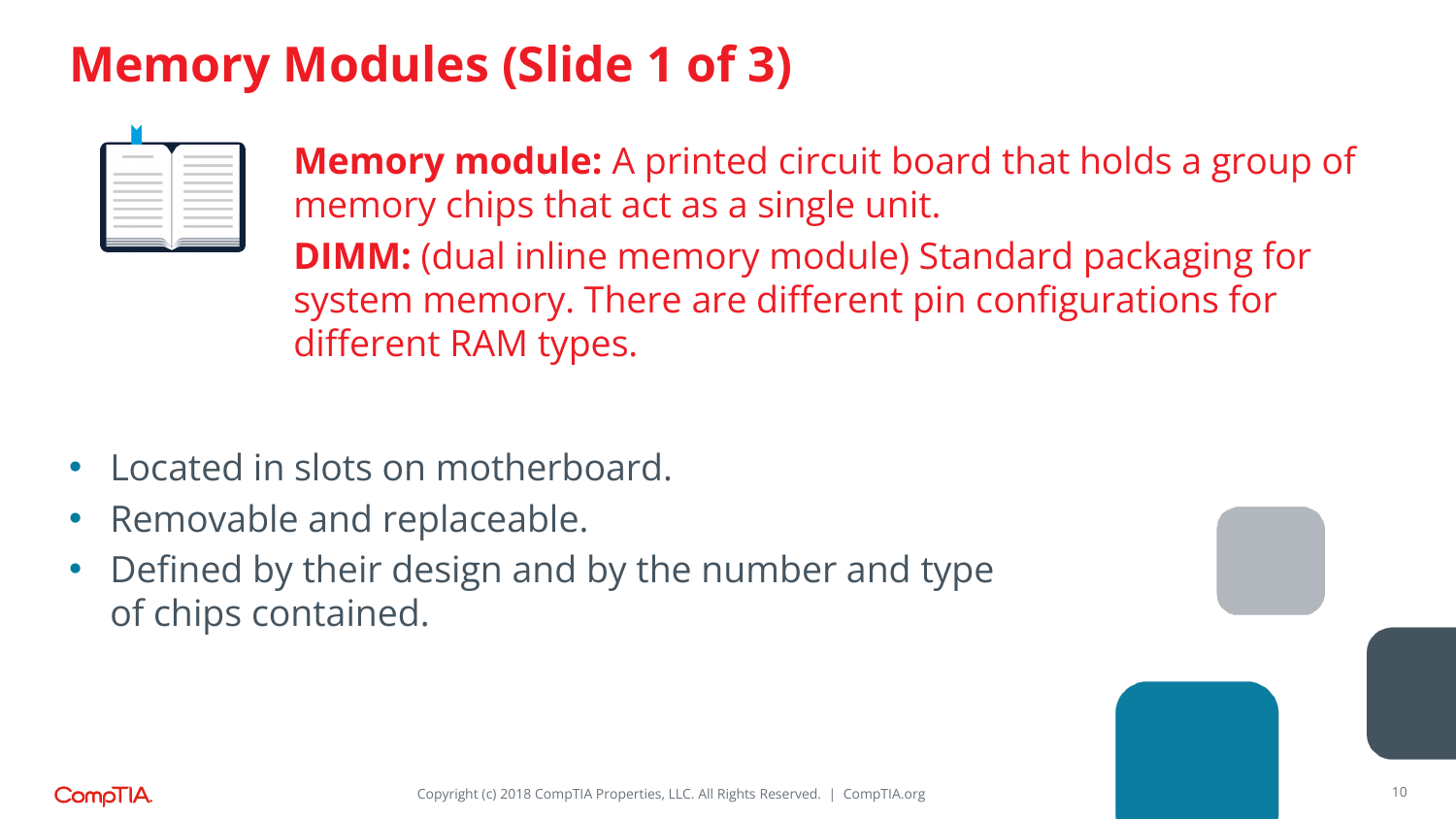

# Memory Modules (Slide 1 of 3)
Memory module: A printed circuit board that holds a group of memory chips that act as a single unit.
DIMM: (dual inline memory module) Standard packaging for system memory. There are different pin configurations for different RAM types.
Located in slots on motherboard.
Removable and replaceable.
Defined by their design and by the number and type
of chips contained.
10